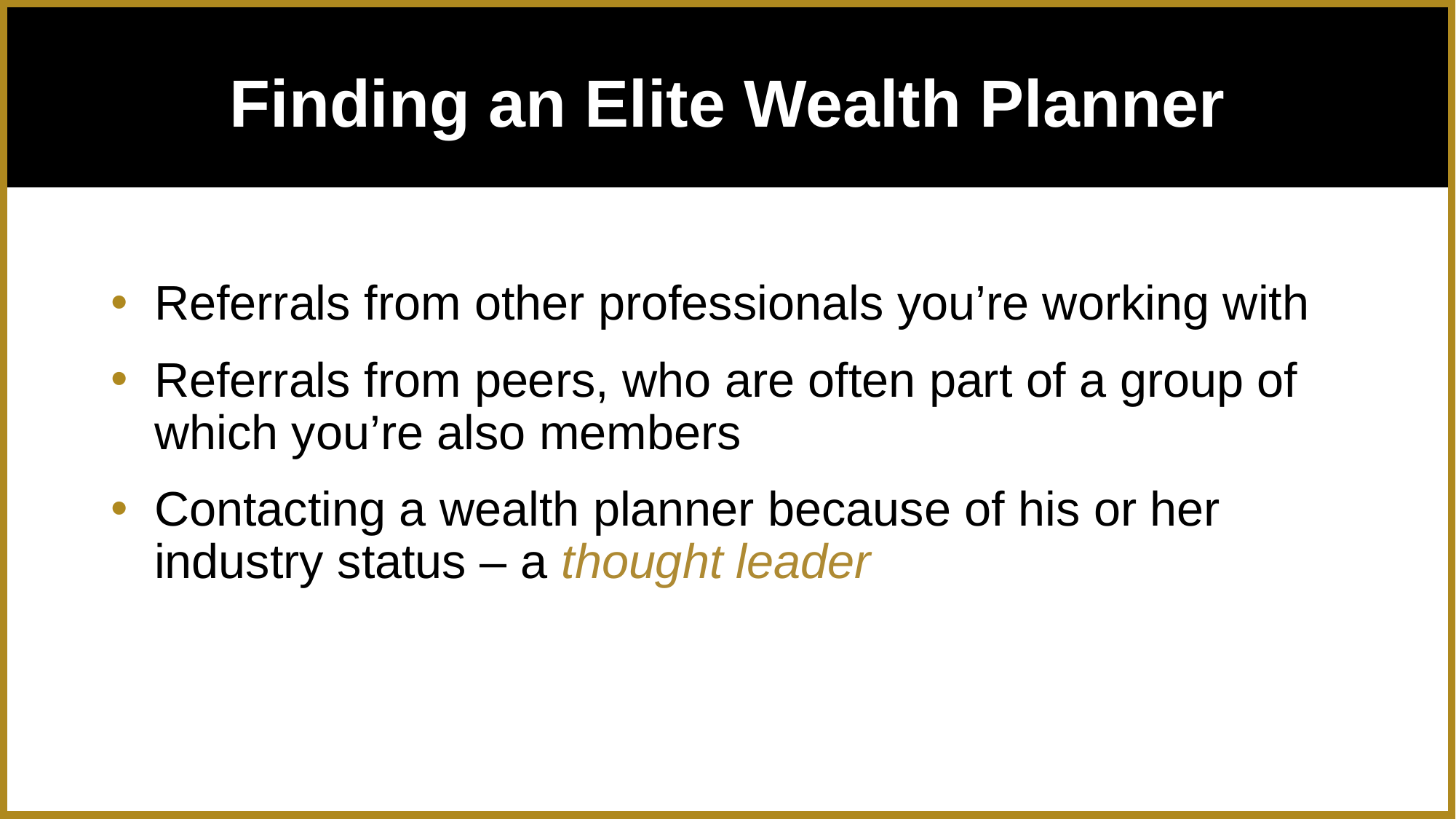

# Finding an Elite Wealth Planner
Referrals from other professionals you’re working with
Referrals from peers, who are often part of a group of which you’re also members
Contacting a wealth planner because of his or her industry status – a thought leader